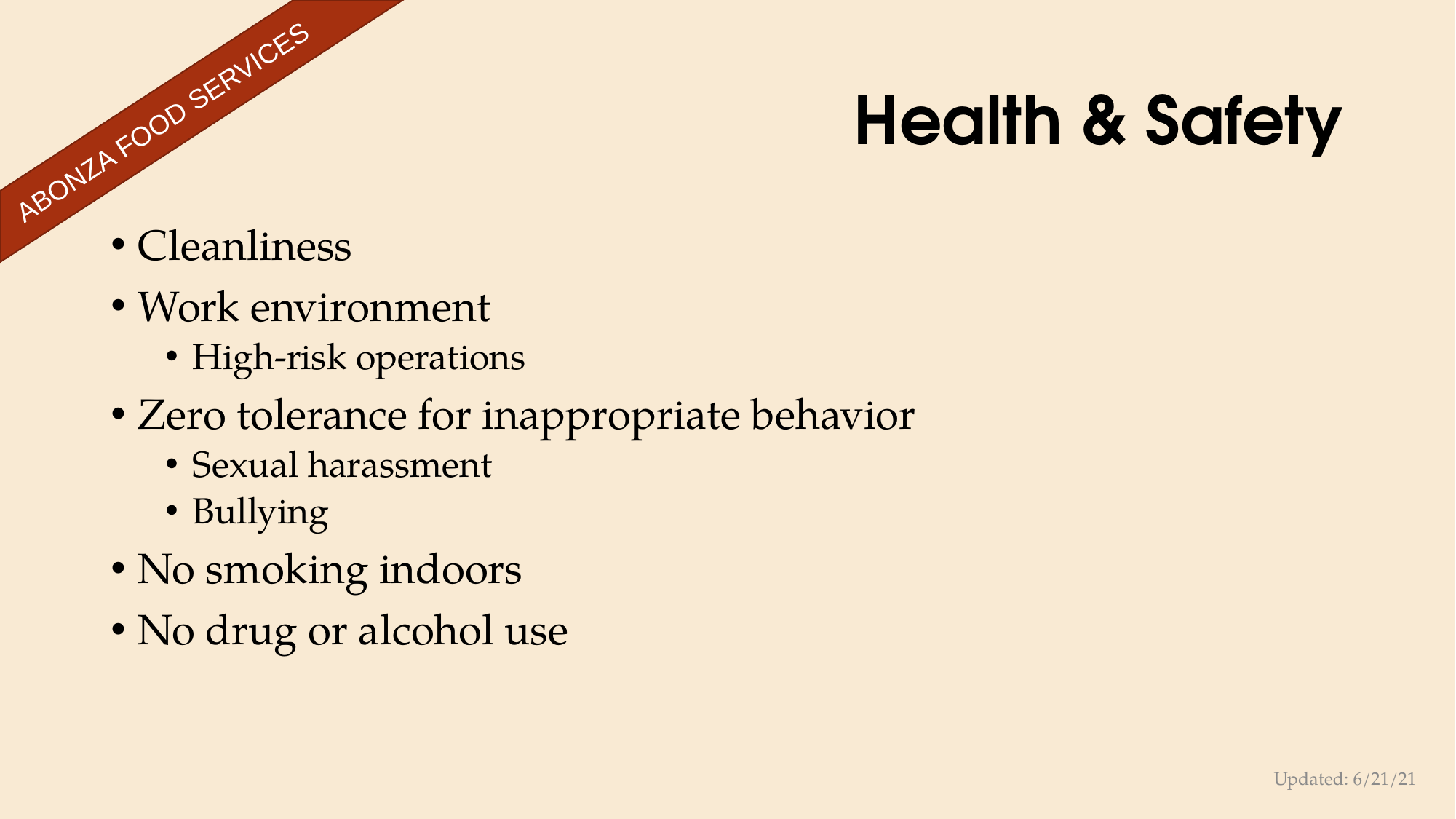

# Health & Safety
    ABONZA FOOD SERVICES
Cleanliness
Work environment
High-risk operations
Zero tolerance for inappropriate behavior
Sexual harassment
Bullying
No smoking indoors
No drug or alcohol use
Updated: 6/21/21